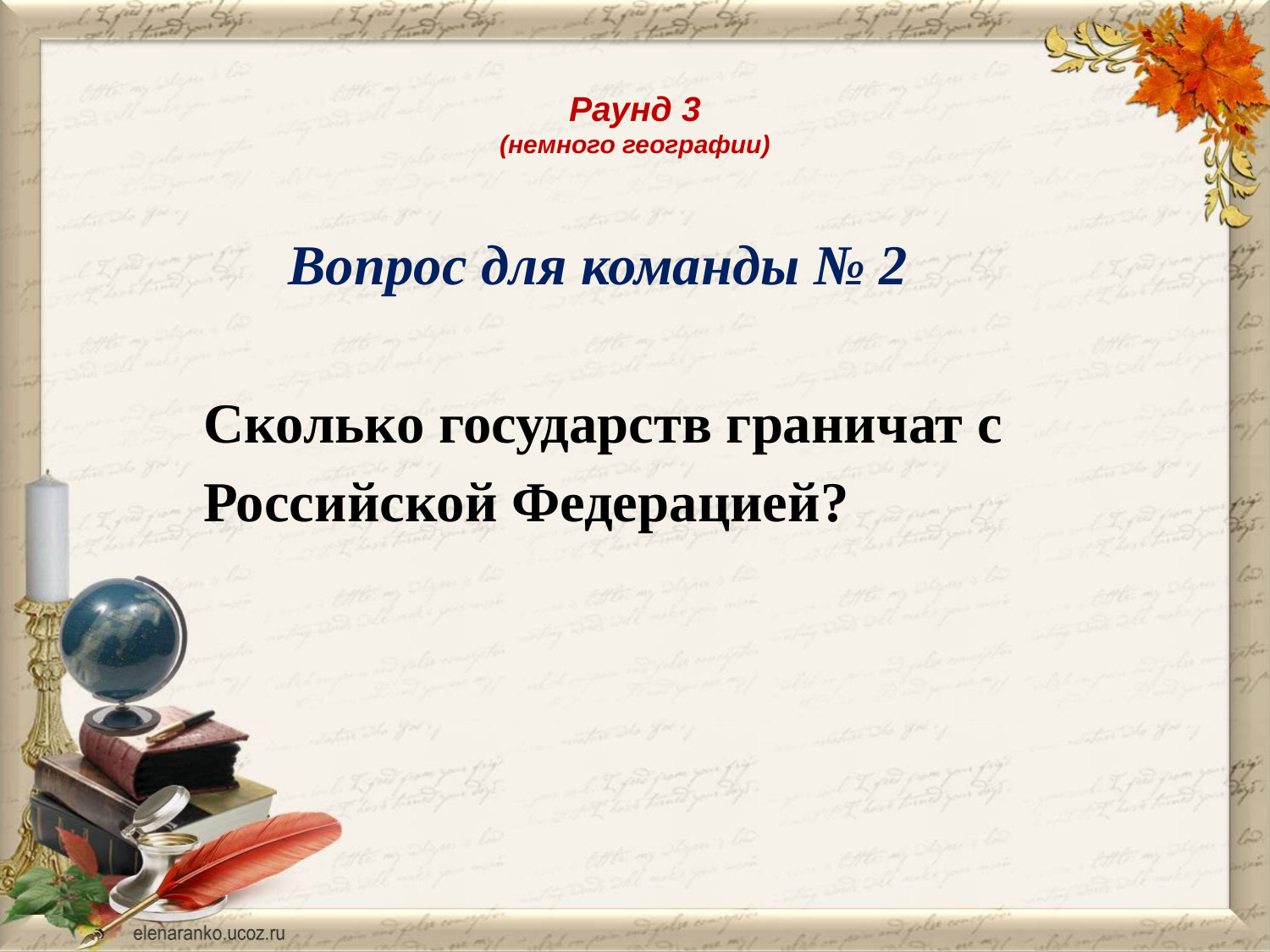

# Раунд 3 (немного географии)
	      Вопрос для команды № 2

	Сколько государств граничат с
	Российской Федерацией?